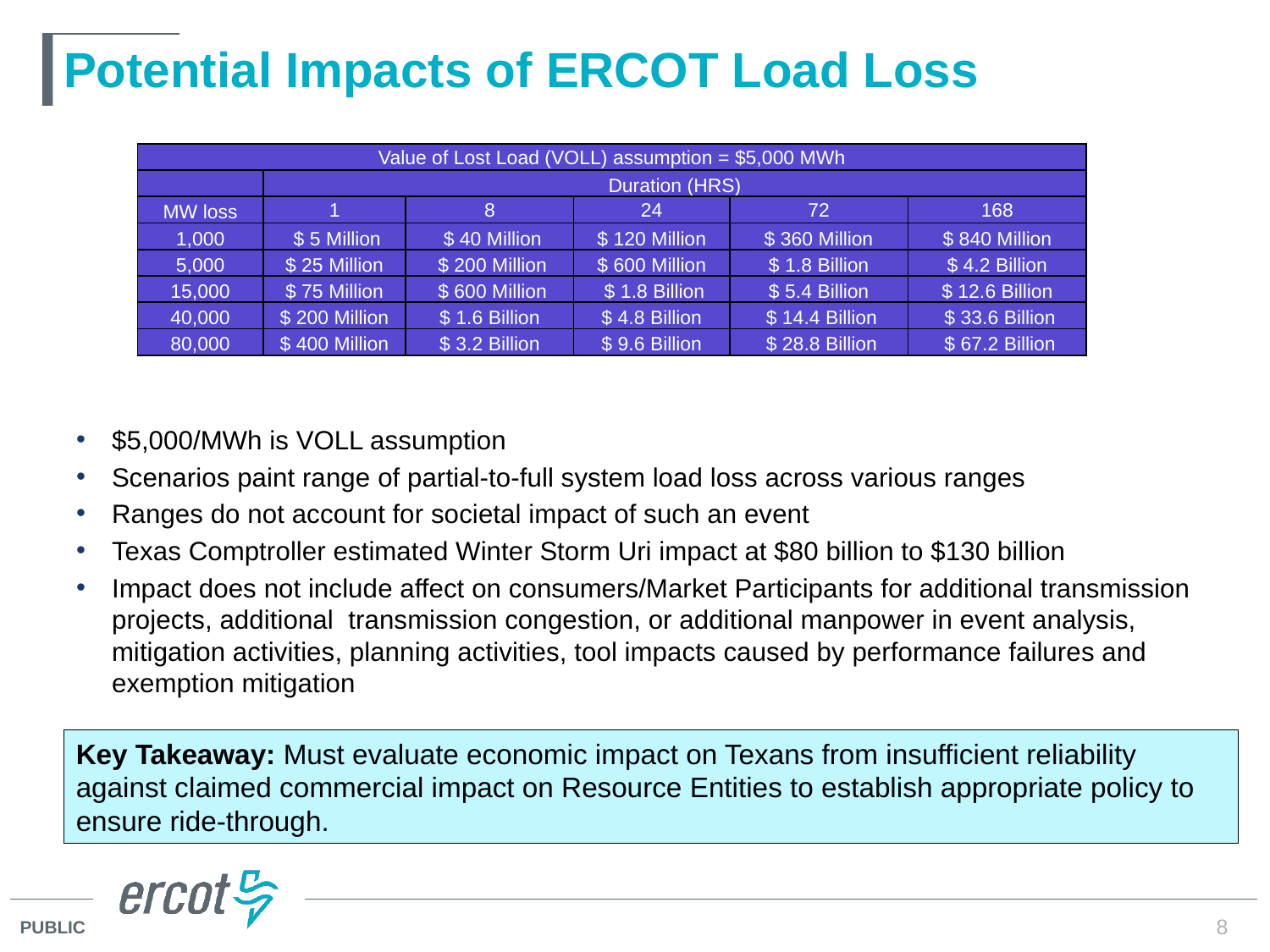

# Potential Impacts of ERCOT Load Loss
| Value of Lost Load (VOLL) assumption = $5,000 MWh |  |  |  |  |  |
| --- | --- | --- | --- | --- | --- |
|  | Duration (HRS) |  |  |  |  |
| MW loss | 1 | 8 | 24 | 72 | 168 |
| 1,000 | $ 5 Million | $ 40 Million | $ 120 Million | $ 360 Million | $ 840 Million |
| 5,000 | $ 25 Million | $ 200 Million | $ 600 Million | $ 1.8 Billion | $ 4.2 Billion |
| 15,000 | $ 75 Million | $ 600 Million | $ 1.8 Billion | $ 5.4 Billion | $ 12.6 Billion |
| 40,000 | $ 200 Million | $ 1.6 Billion | $ 4.8 Billion | $ 14.4 Billion | $ 33.6 Billion |
| 80,000 | $ 400 Million | $ 3.2 Billion | $ 9.6 Billion | $ 28.8 Billion | $ 67.2 Billion |
$5,000/MWh is VOLL assumption
Scenarios paint range of partial-to-full system load loss across various ranges
Ranges do not account for societal impact of such an event
Texas Comptroller estimated Winter Storm Uri impact at $80 billion to $130 billion
Impact does not include affect on consumers/Market Participants for additional transmission projects, additional  transmission congestion, or additional manpower in event analysis, mitigation activities, planning activities, tool impacts caused by performance failures and exemption mitigation
Key Takeaway: Must evaluate economic impact on Texans from insufficient reliability against claimed commercial impact on Resource Entities to establish appropriate policy to ensure ride-through.
8